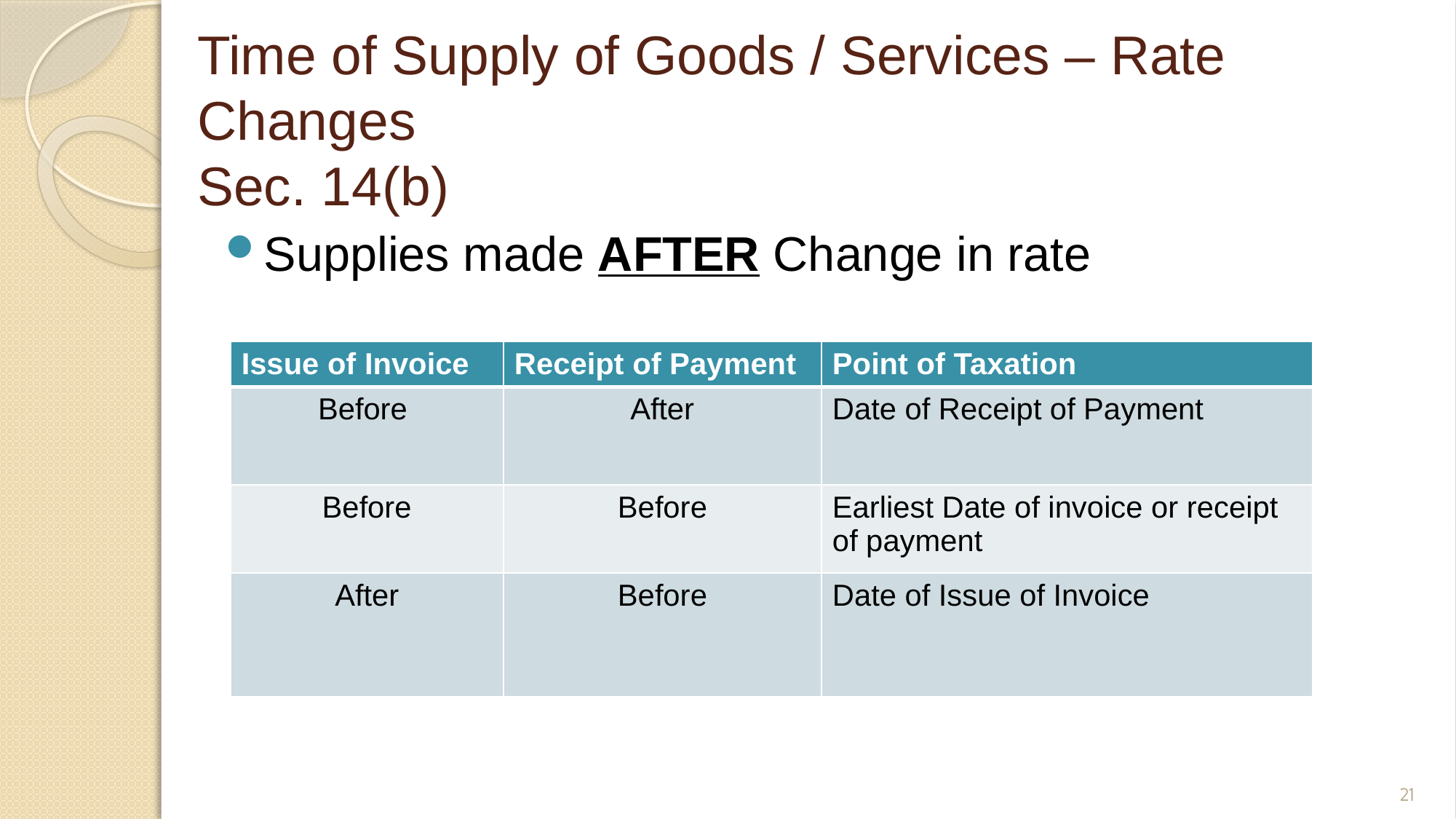

# Time of Supply of Goods / Services – Rate Changes Sec. 14(b)
Supplies made AFTER Change in rate
| Issue of Invoice | Receipt of Payment | Point of Taxation |
| --- | --- | --- |
| Before | After | Date of Receipt of Payment |
| Before | Before | Earliest Date of invoice or receipt of payment |
| After | Before | Date of Issue of Invoice |
21